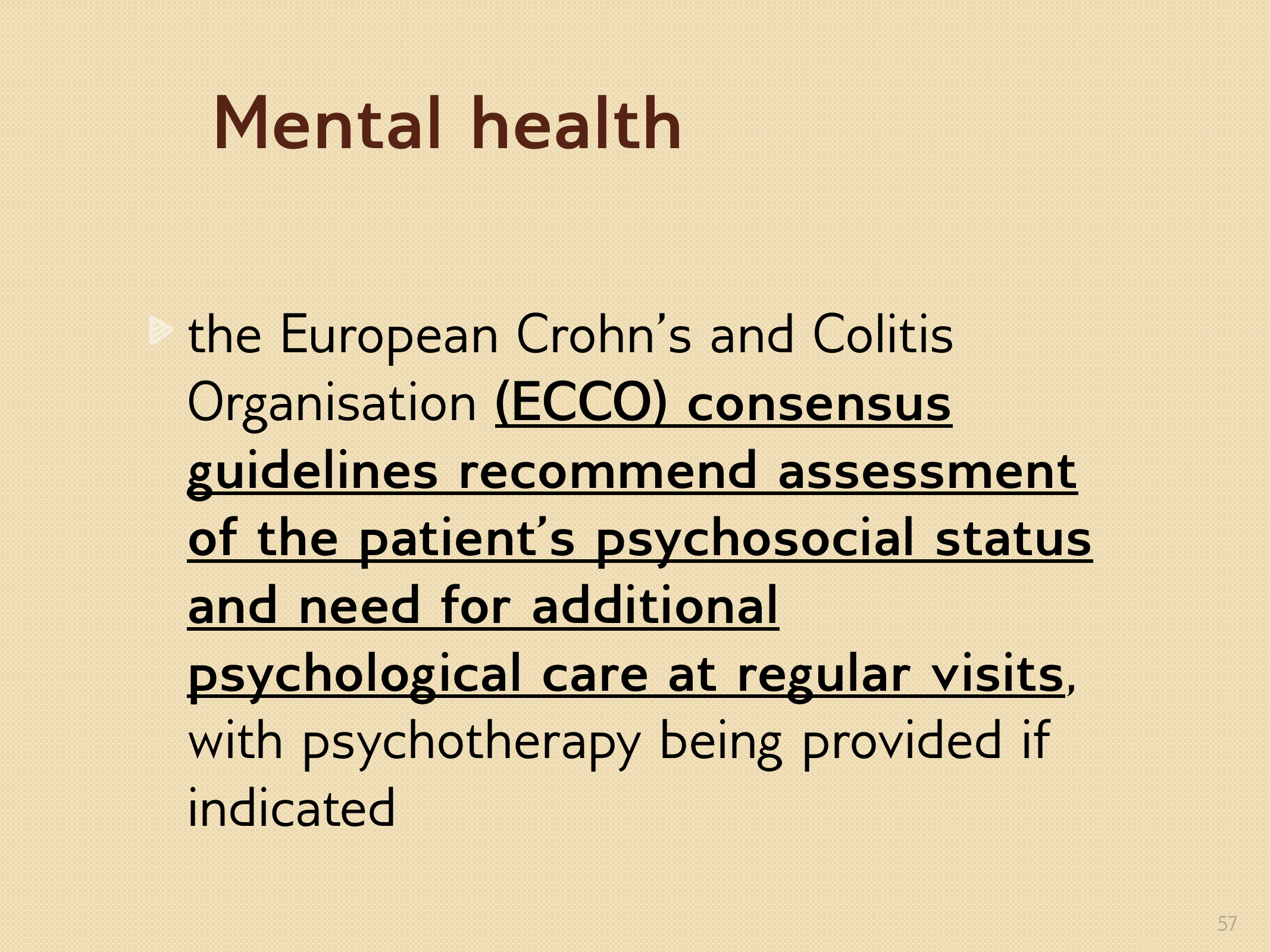

# Mental health
the European Crohn’s and Colitis Organisation (ECCO) consensus guidelines recommend assessment of the patient’s psychosocial status and need for additional psychological care at regular visits, with psychotherapy being provided if indicated

57